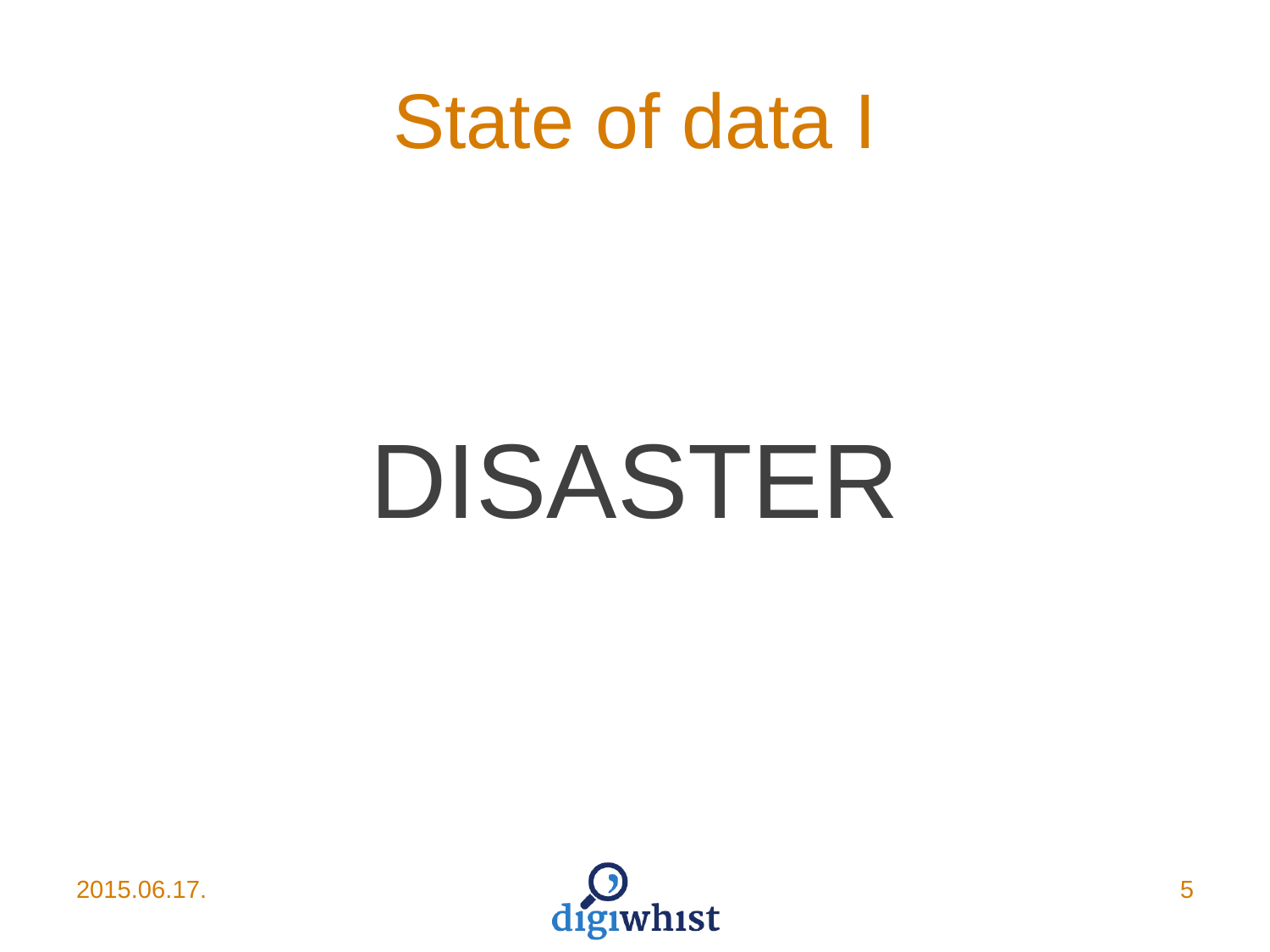

# State of data I
DISASTER
2015.06.17.
5